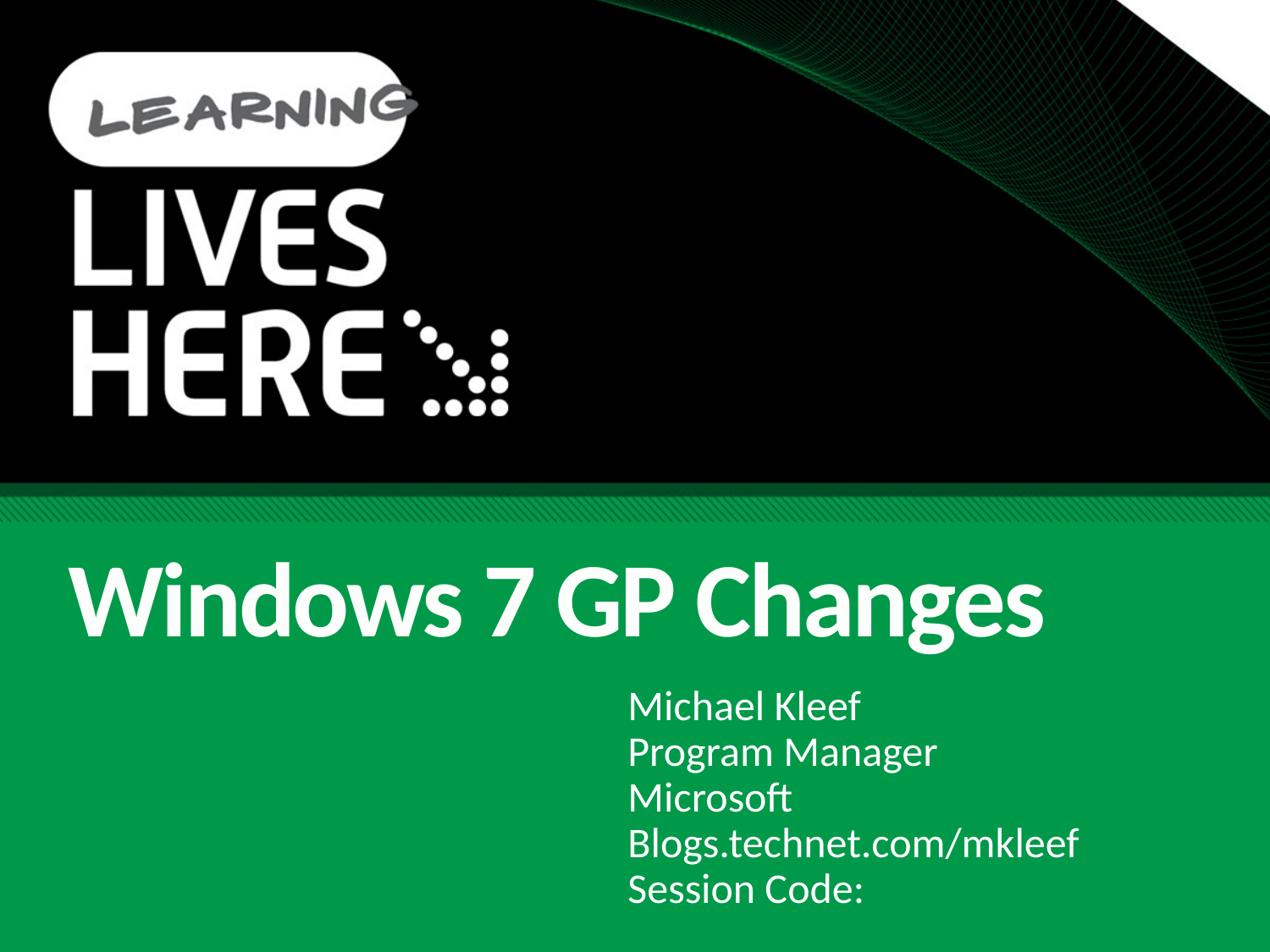

# Windows 7 GP Changes
Michael Kleef
Program Manager
Microsoft
Blogs.technet.com/mkleef
Session Code: